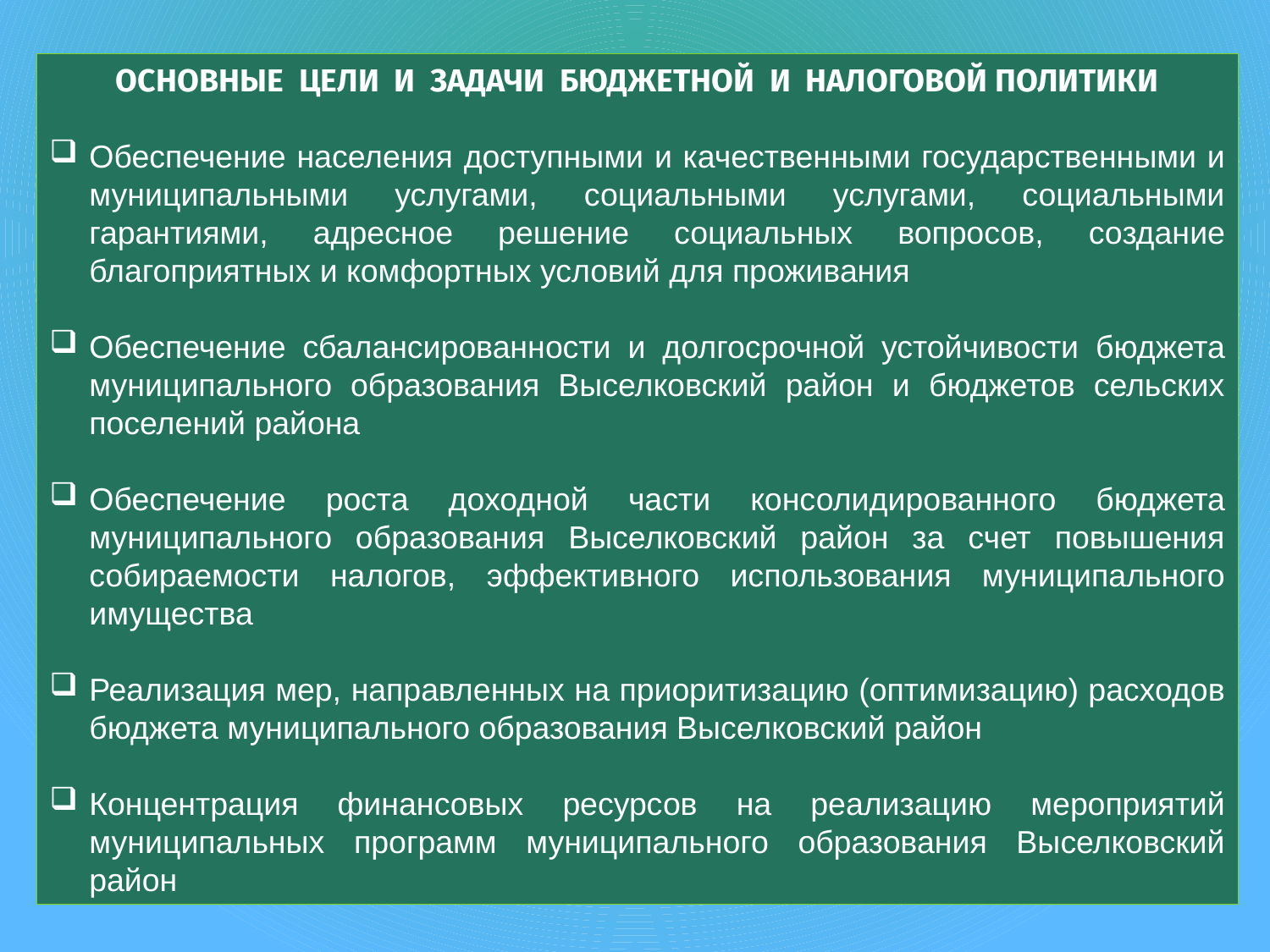

ОСНОВНЫЕ  ЦЕЛИ  И  ЗАДАЧИ  БЮДЖЕТНОЙ  И  НАЛОГОВОЙ ПОЛИТИКИ

Обеспечение населения доступными и качественными государственными и муниципальными услугами, социальными услугами, социальными гарантиями, адресное решение социальных вопросов, создание благоприятных и комфортных условий для проживания

Обеспечение сбалансированности и долгосрочной устойчивости бюджета муниципального образования Выселковский район и бюджетов сельских поселений района

Обеспечение роста доходной части консолидированного бюджета муниципального образования Выселковский район за счет повышения собираемости налогов, эффективного использования муниципального имущества

Реализация мер, направленных на приоритизацию (оптимизацию) расходов бюджета муниципального образования Выселковский район

Концентрация финансовых ресурсов на реализацию мероприятий муниципальных программ муниципального образования Выселковский район